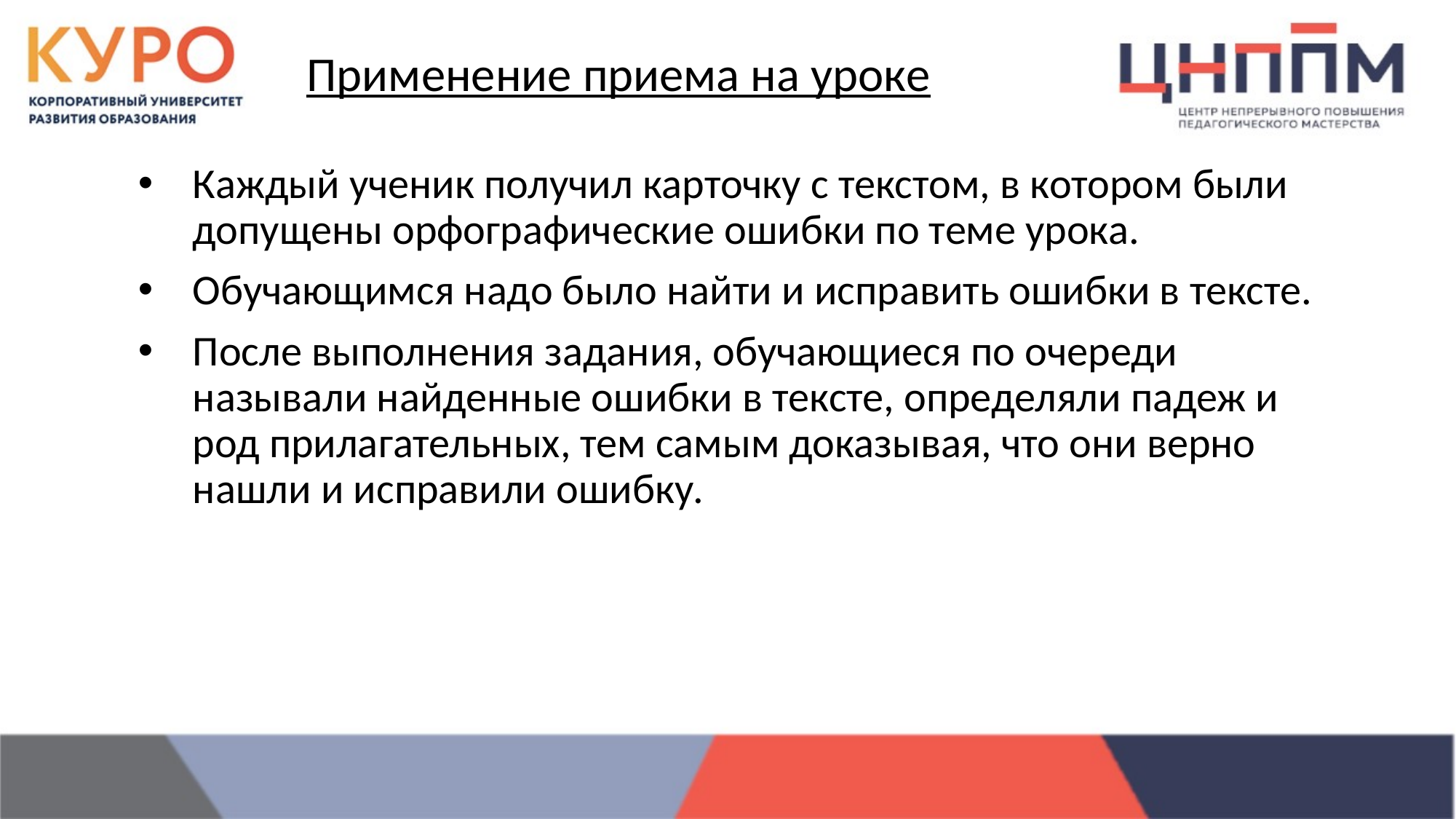

# Применение приема на уроке
Каждый ученик получил карточку с текстом, в котором были допущены орфографические ошибки по теме урока.
Обучающимся надо было найти и исправить ошибки в тексте.
После выполнения задания, обучающиеся по очереди называли найденные ошибки в тексте, определяли падеж и род прилагательных, тем самым доказывая, что они верно нашли и исправили ошибку.